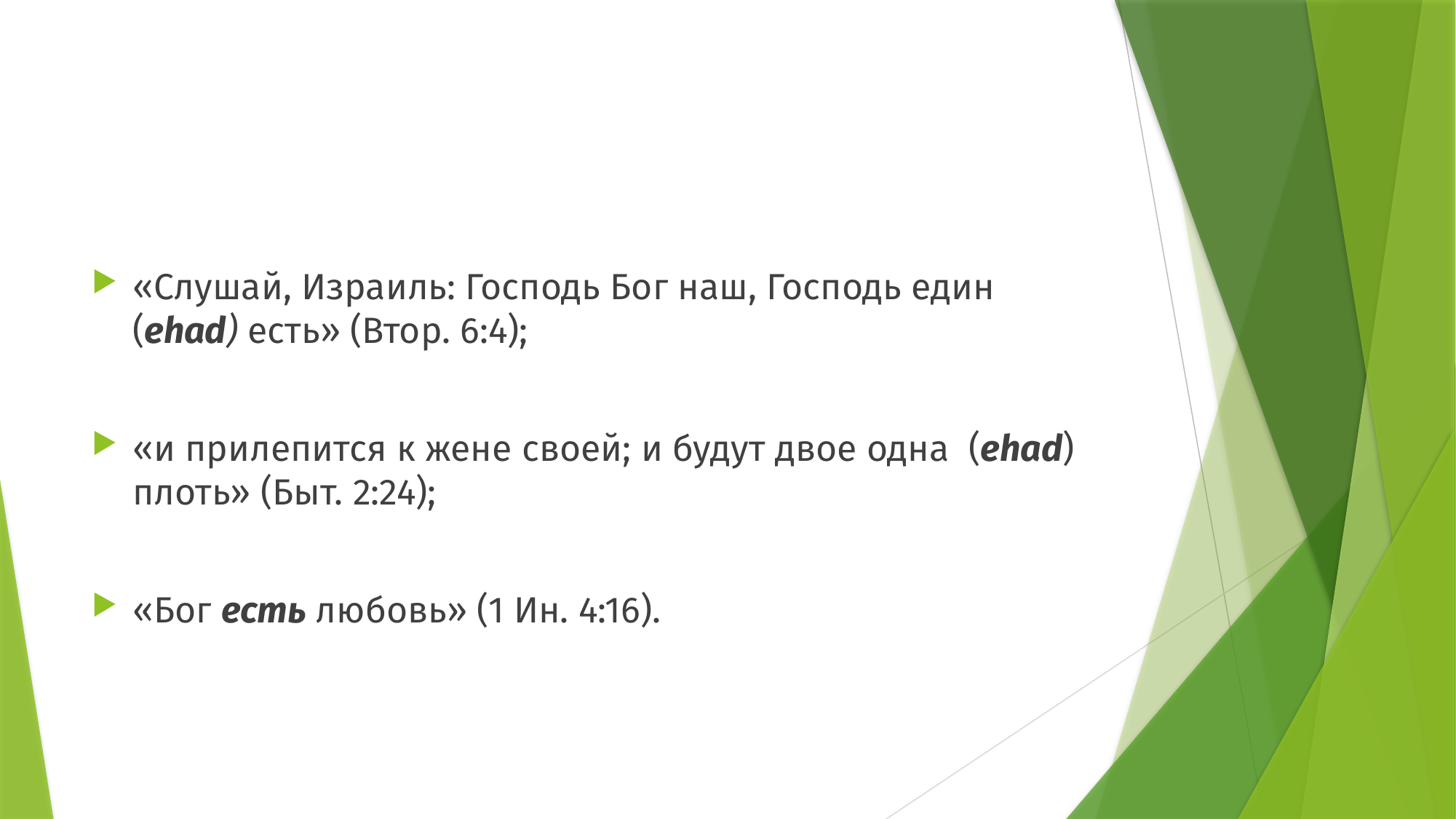

#
«Слушай, Израиль: Господь Бог наш, Господь един (ehad) есть» (Втор. 6:4);

«и прилепится к жене своей; и будут двое одна  (ehad) плоть» (Быт. 2:24);

«Бог есть любовь» (1 Ин. 4:16).